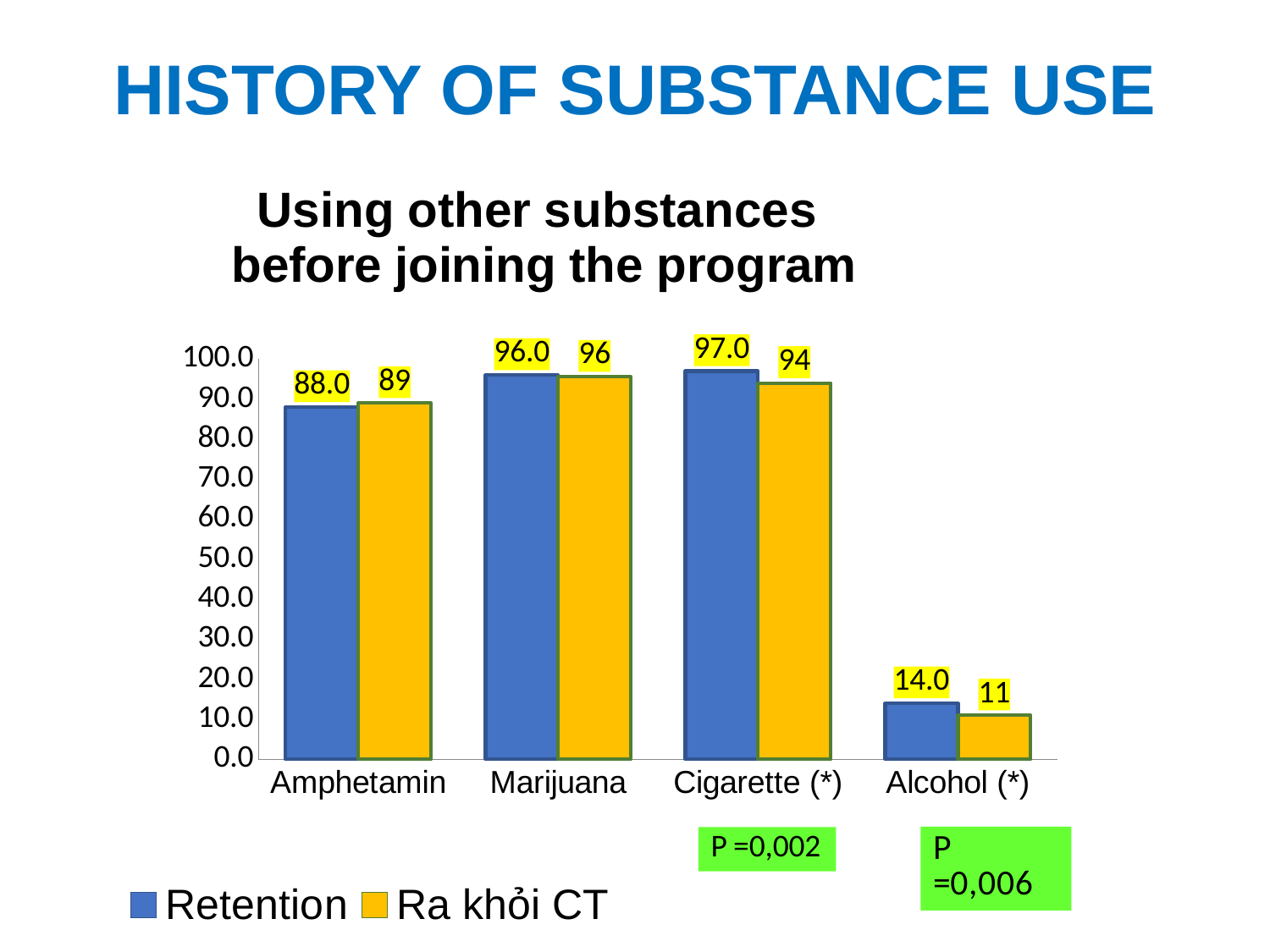

HISTORY OF SUBSTANCE USE

### Chart: Using other substances
before joining the program

| Category | Retention | Ra khỏi CT |
|---|---|---|
| Amphetamin | 88.0 | 89.0 |
| Marijuana | 96.0 | 95.58 |
| Cigarette (*) | 97.0 | 94.0 |
| Alcohol (*) | 14.0 | 11.0 |
23